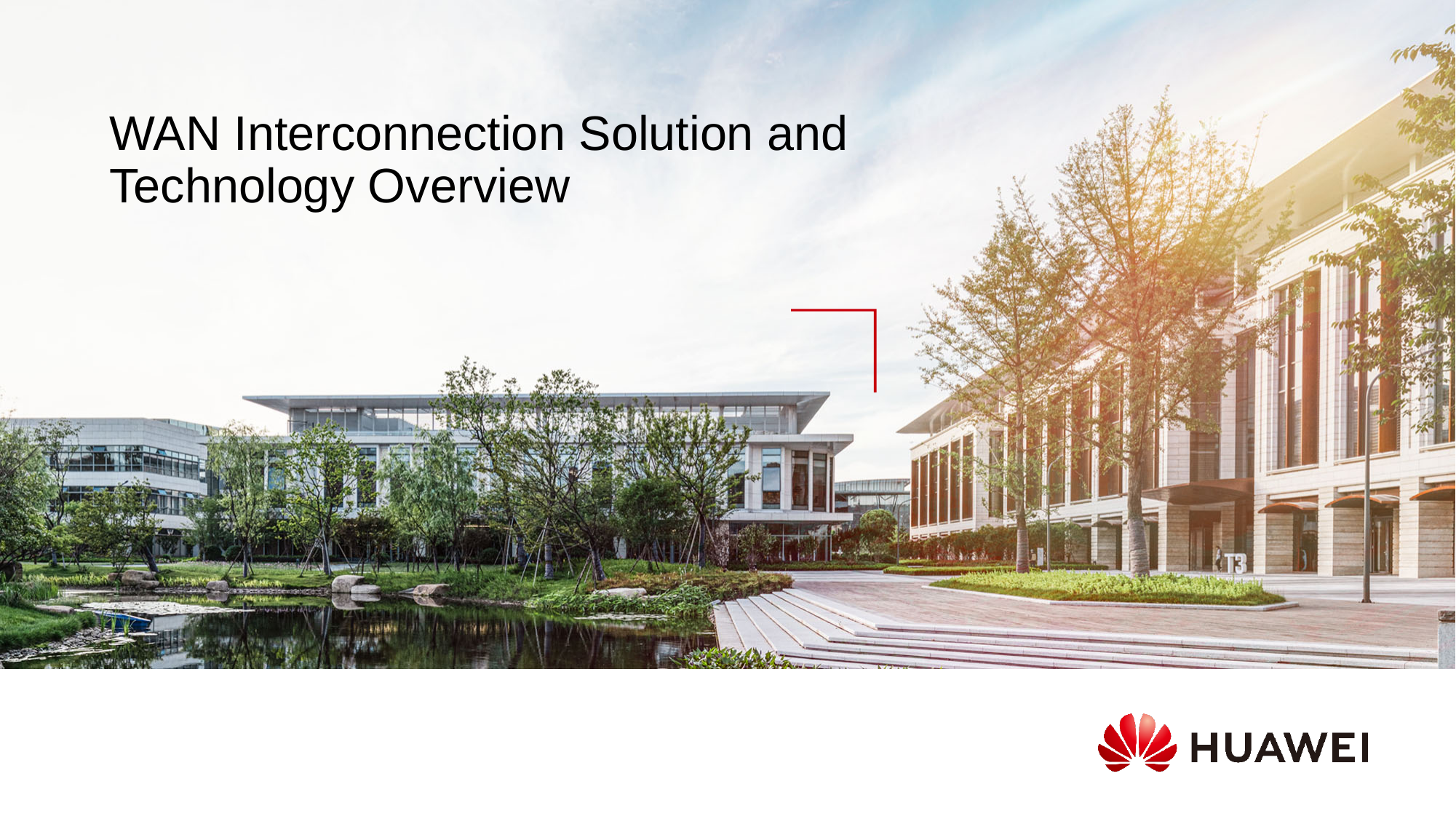

# WAN Interconnection Solution and Technology Overview